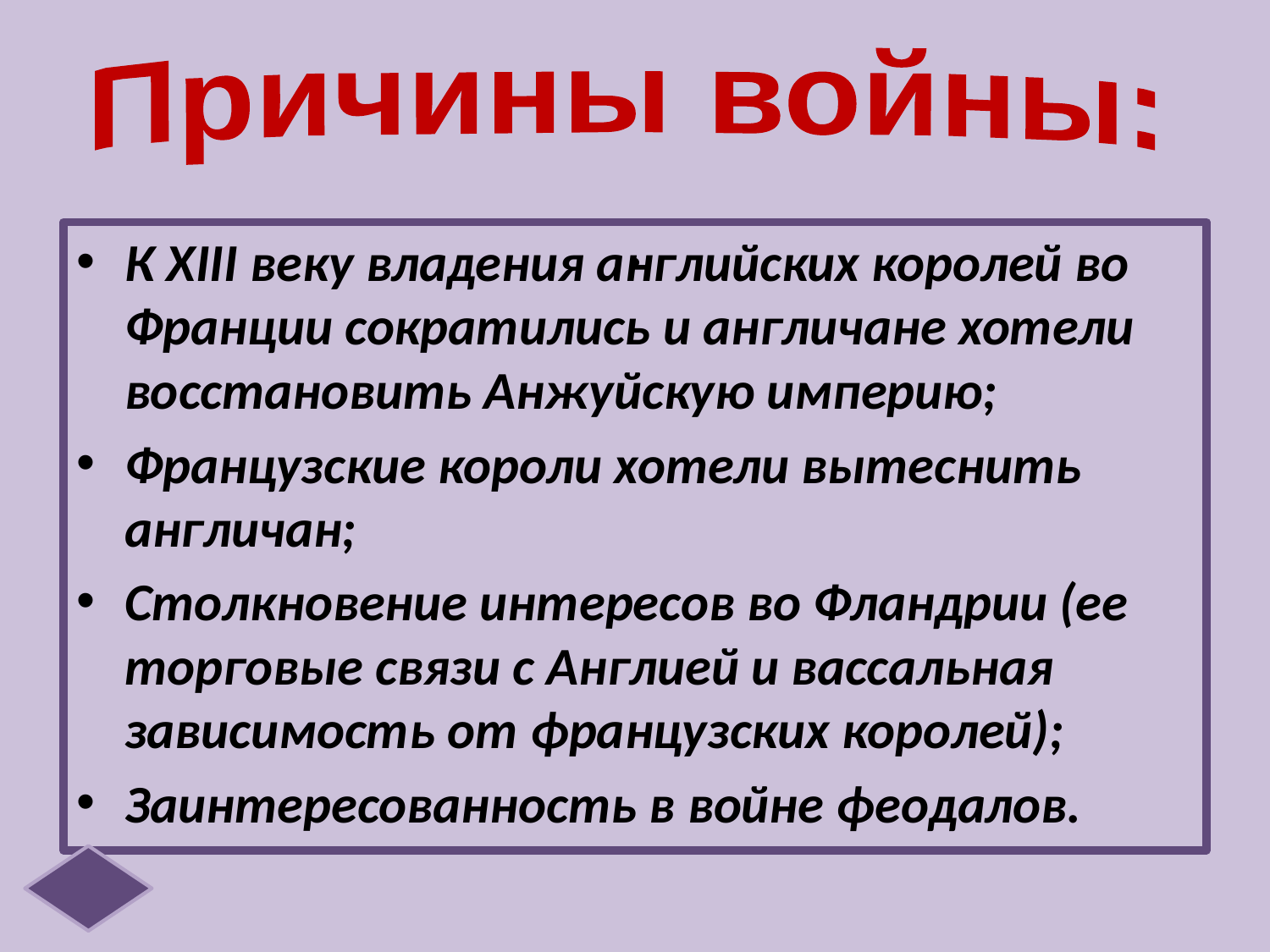

Причины войны:
# .
К XIII веку владения английских королей во Франции сократились и англичане хотели восстановить Анжуйскую империю;
Французские короли хотели вытеснить англичан;
Столкновение интересов во Фландрии (ее торговые связи с Англией и вассальная зависимость от французских королей);
Заинтересованность в войне феодалов.